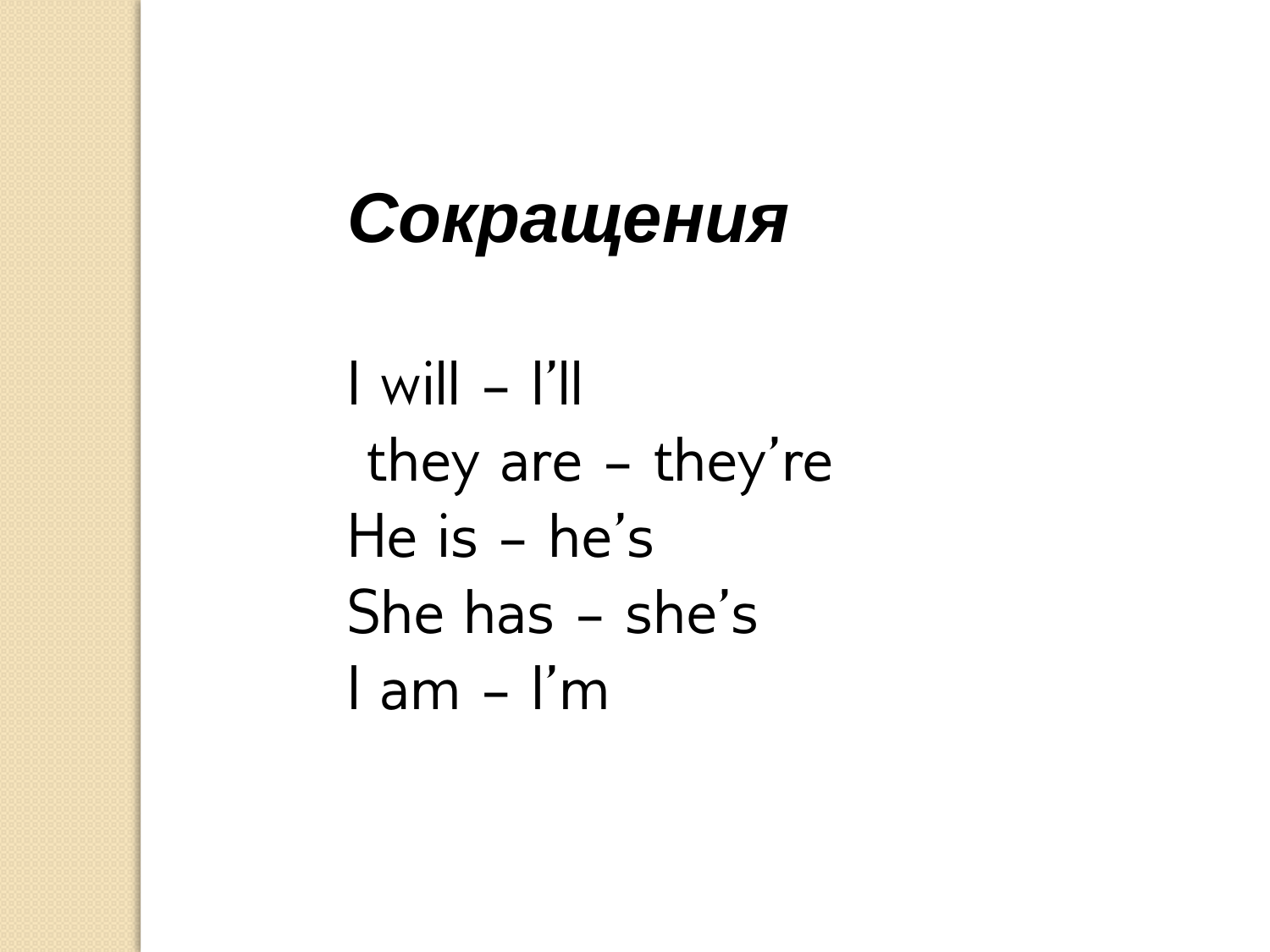

Сокращения

I will – I’ll
 they are – they’re
He is – he’s
She has – she’s
I am – I’m